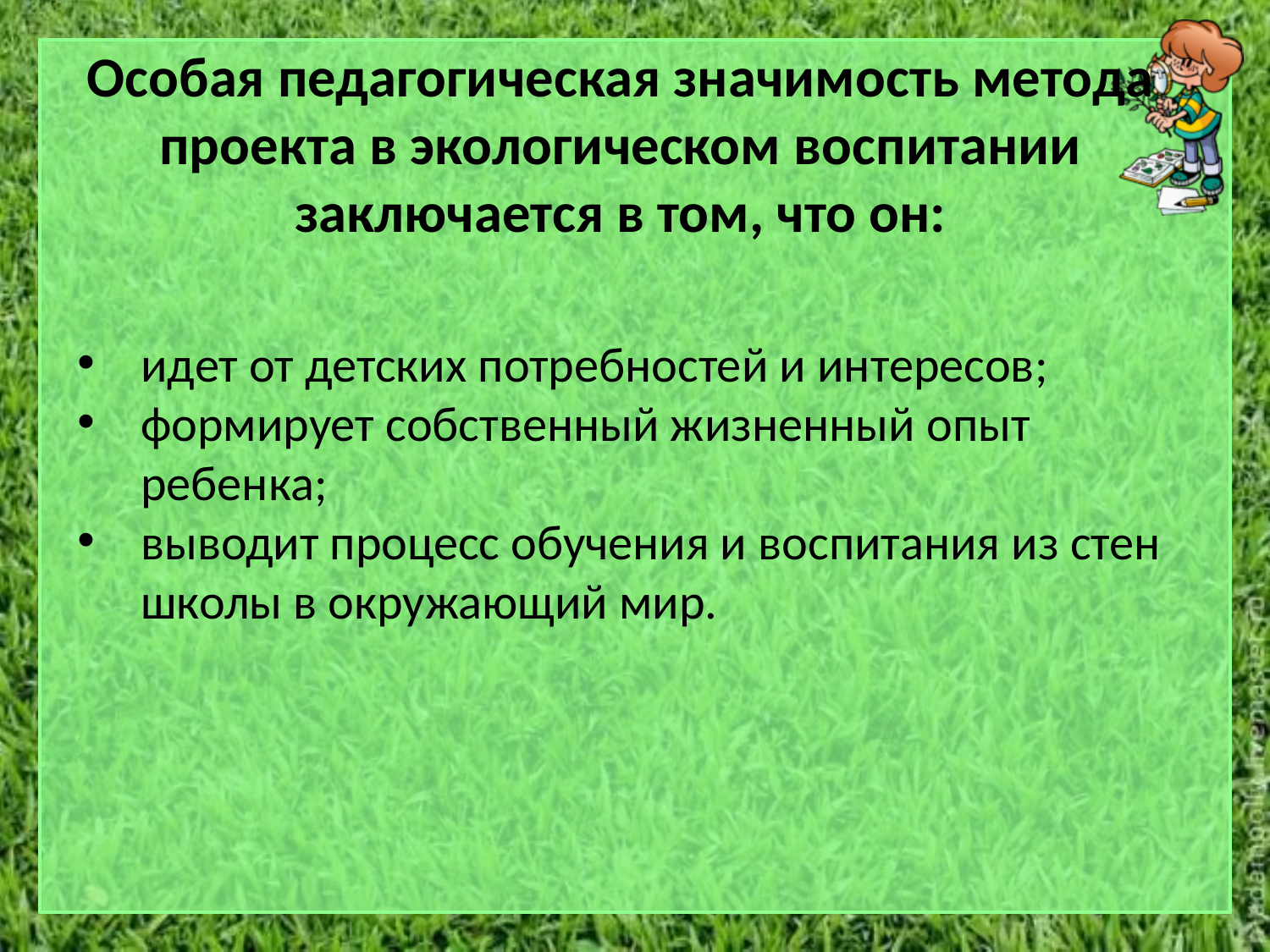

# Особая педагогическая значимость метода проекта в экологическом воспитании заключается в том, что он:
идет от детских потребностей и интересов;
формирует собственный жизненный опыт ребенка;
выводит процесс обучения и воспитания из стен школы в окружающий мир.